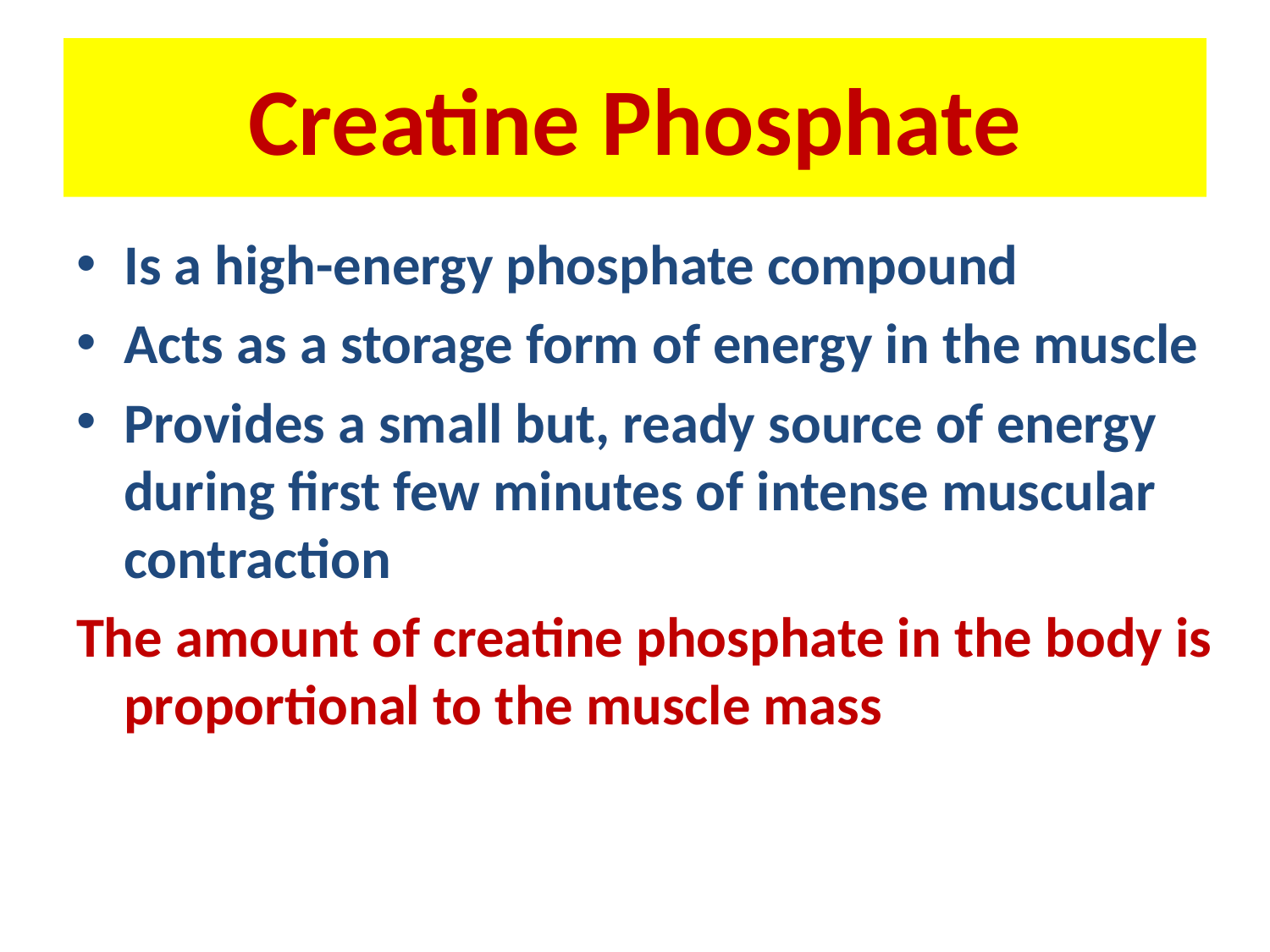

# Creatine Phosphate
Is a high-energy phosphate compound
Acts as a storage form of energy in the muscle
Provides a small but, ready source of energy during first few minutes of intense muscular contraction
The amount of creatine phosphate in the body is proportional to the muscle mass